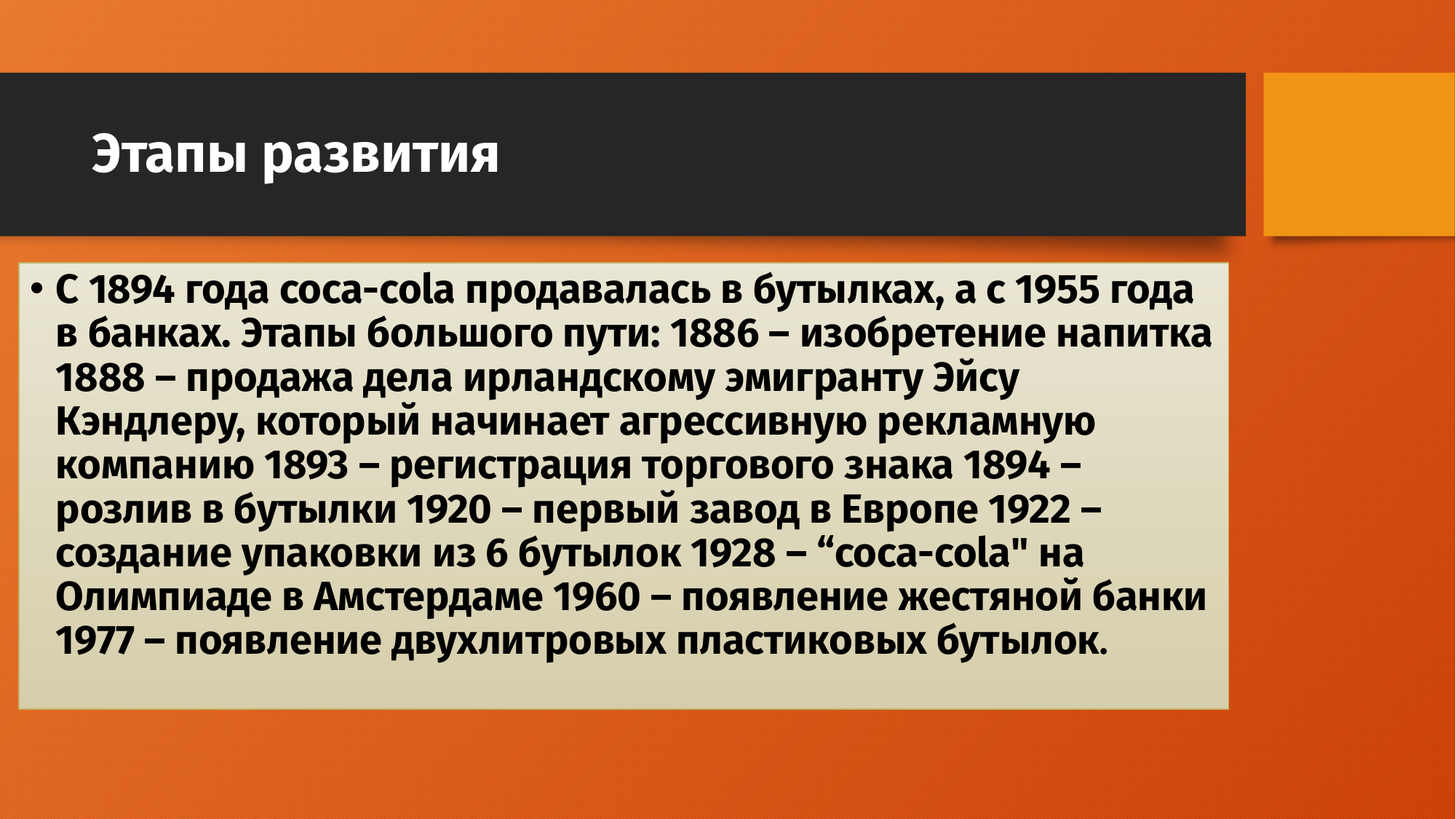

# Этапы развития
С 1894 года coca-cola продавалась в бутылках, а с 1955 года в банках. Этапы большого пути: 1886 – изобретение напитка 1888 – продажа дела ирландскому эмигранту Эйсу Кэндлеру, который начинает агрессивную рекламную компанию 1893 – регистрация торгового знака 1894 – розлив в бутылки 1920 – первый завод в Европе 1922 – создание упаковки из 6 бутылок 1928 – “coca-cola" на Олимпиаде в Амстердаме 1960 – появление жестяной банки 1977 – появление двухлитровых пластиковых бутылок.